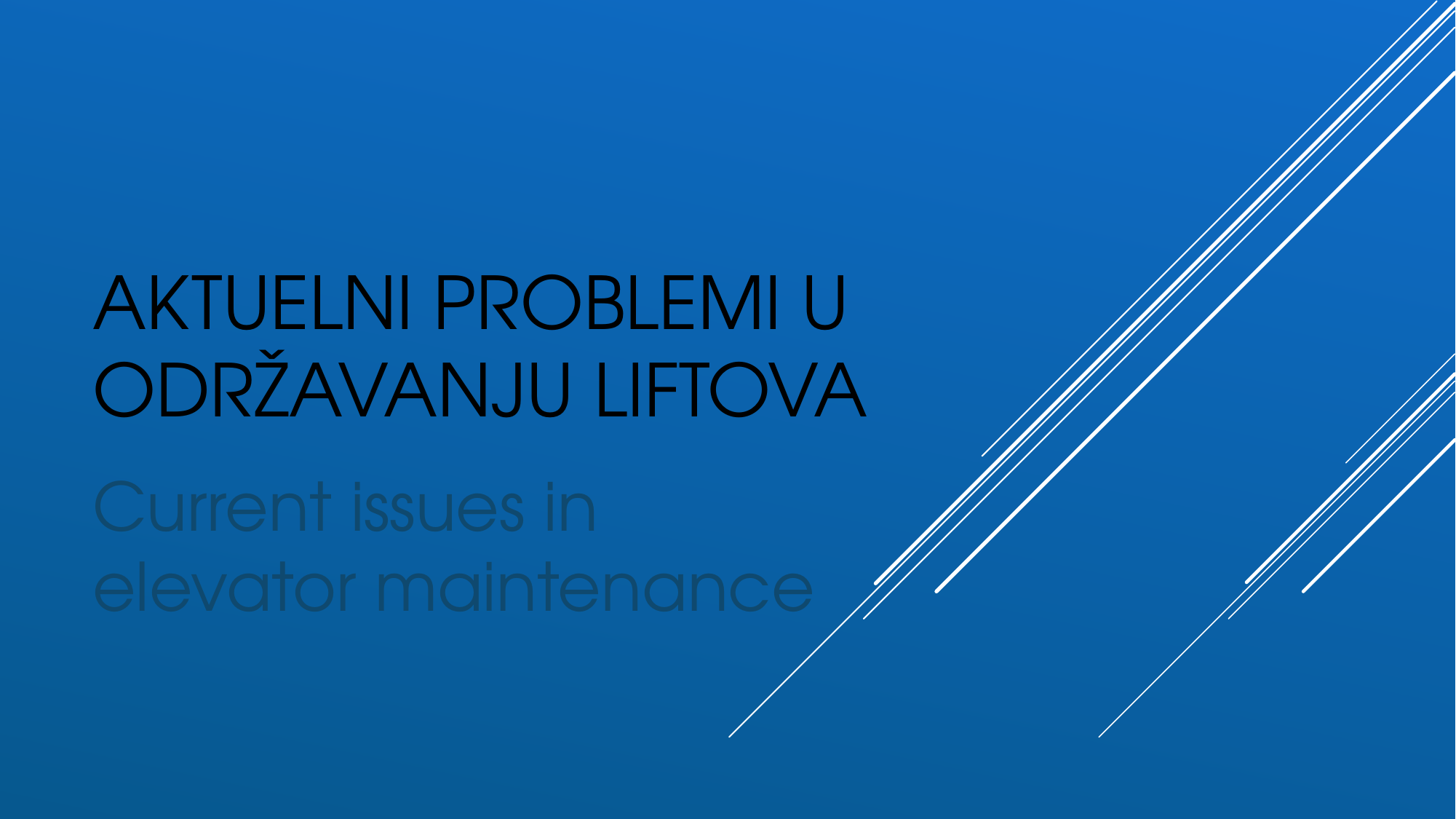

# Aktuelni problemi u održavanju liftova
Current issues in elevator maintenance